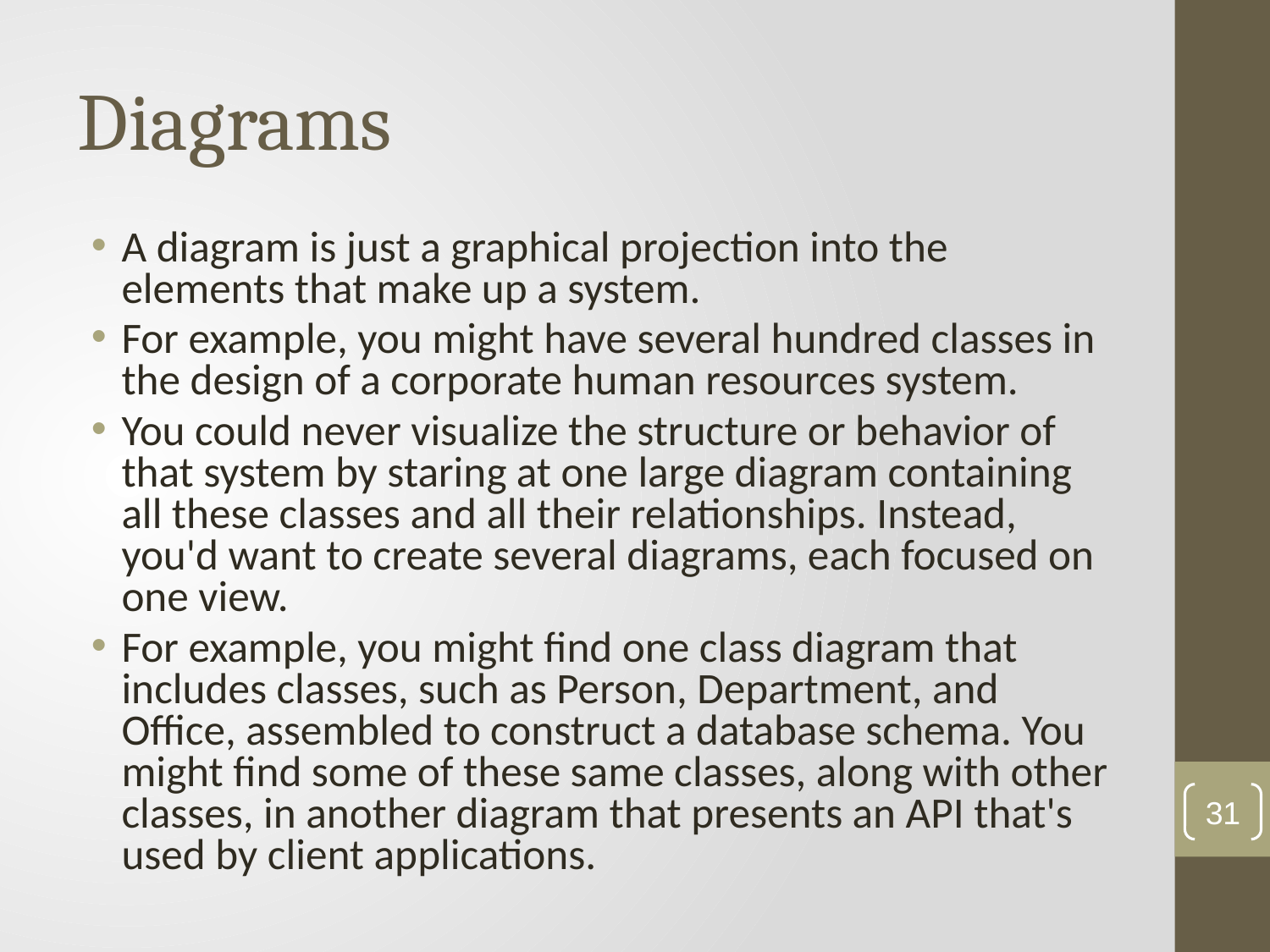

# Diagrams
A diagram is just a graphical projection into the elements that make up a system.
For example, you might have several hundred classes in the design of a corporate human resources system.
You could never visualize the structure or behavior of that system by staring at one large diagram containing all these classes and all their relationships. Instead, you'd want to create several diagrams, each focused on one view.
For example, you might find one class diagram that includes classes, such as Person, Department, and Office, assembled to construct a database schema. You might find some of these same classes, along with other classes, in another diagram that presents an API that's used by client applications.
31